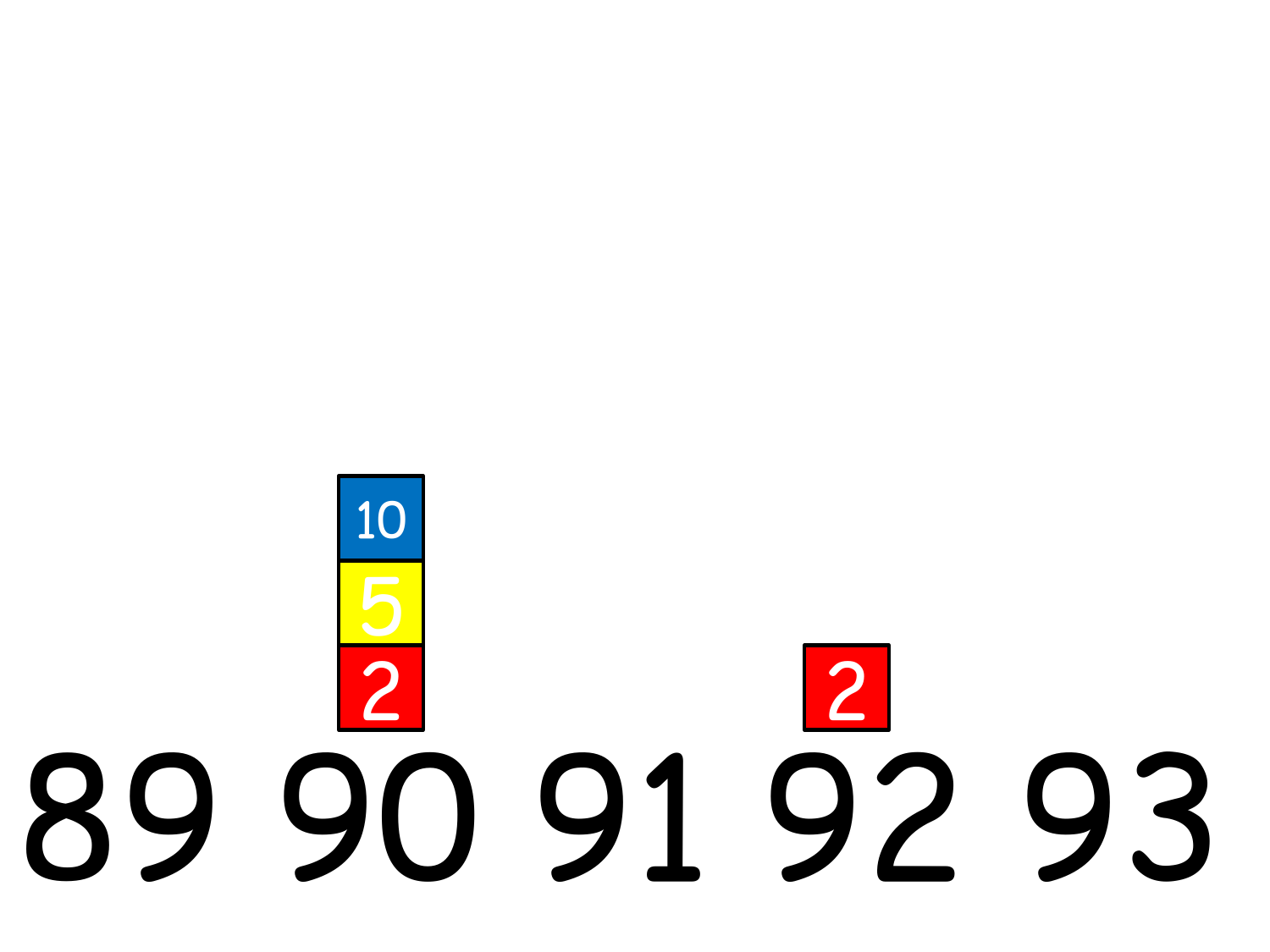

10
5
2
2
 89 90 91 92 93